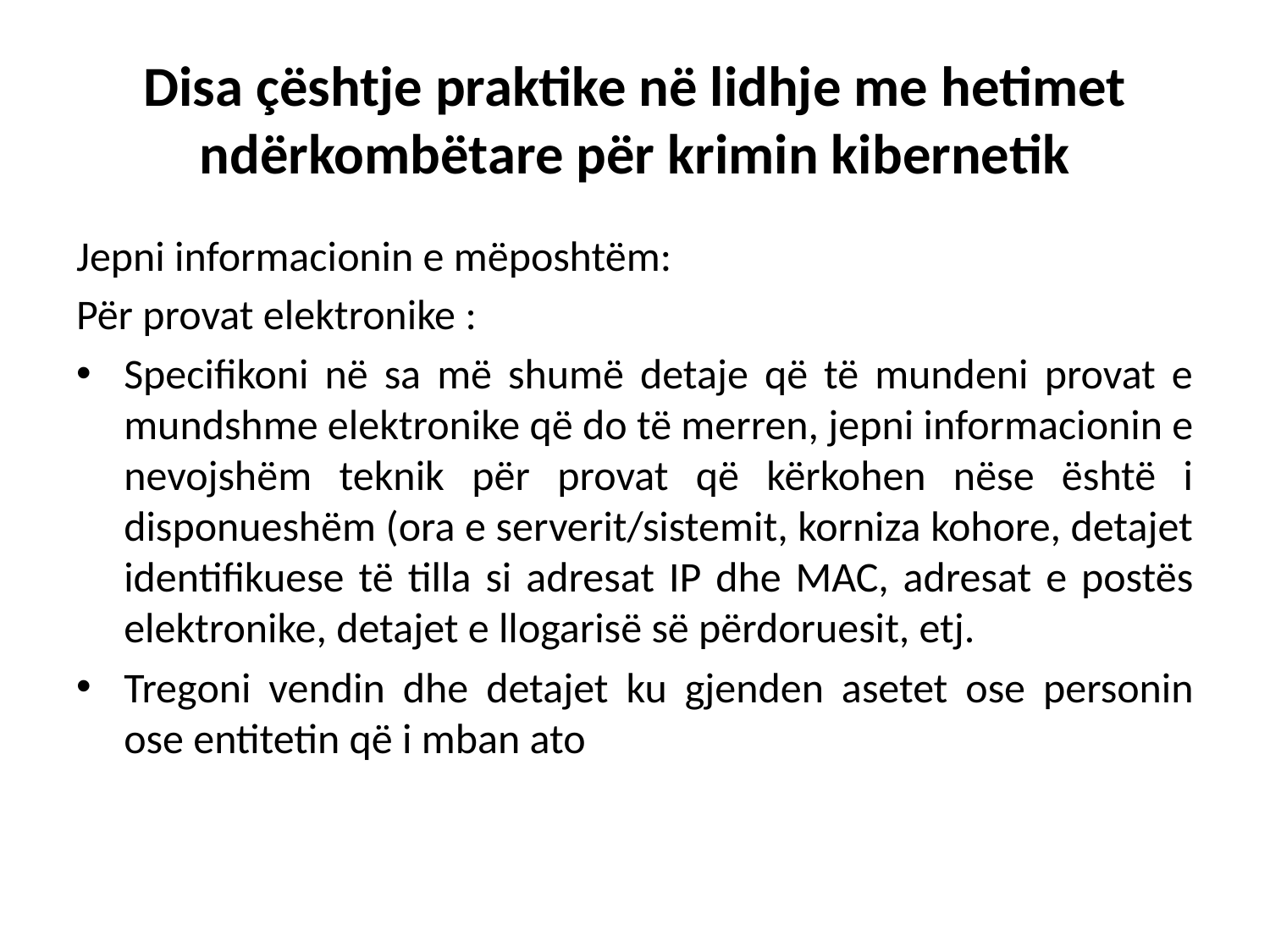

# Disa çështje praktike në lidhje me hetimet ndërkombëtare për krimin kibernetik
Jepni informacionin e mëposhtëm:
Për provat elektronike :
Specifikoni në sa më shumë detaje që të mundeni provat e mundshme elektronike që do të merren, jepni informacionin e nevojshëm teknik për provat që kërkohen nëse është i disponueshëm (ora e serverit/sistemit, korniza kohore, detajet identifikuese të tilla si adresat IP dhe MAC, adresat e postës elektronike, detajet e llogarisë së përdoruesit, etj.
Tregoni vendin dhe detajet ku gjenden asetet ose personin ose entitetin që i mban ato